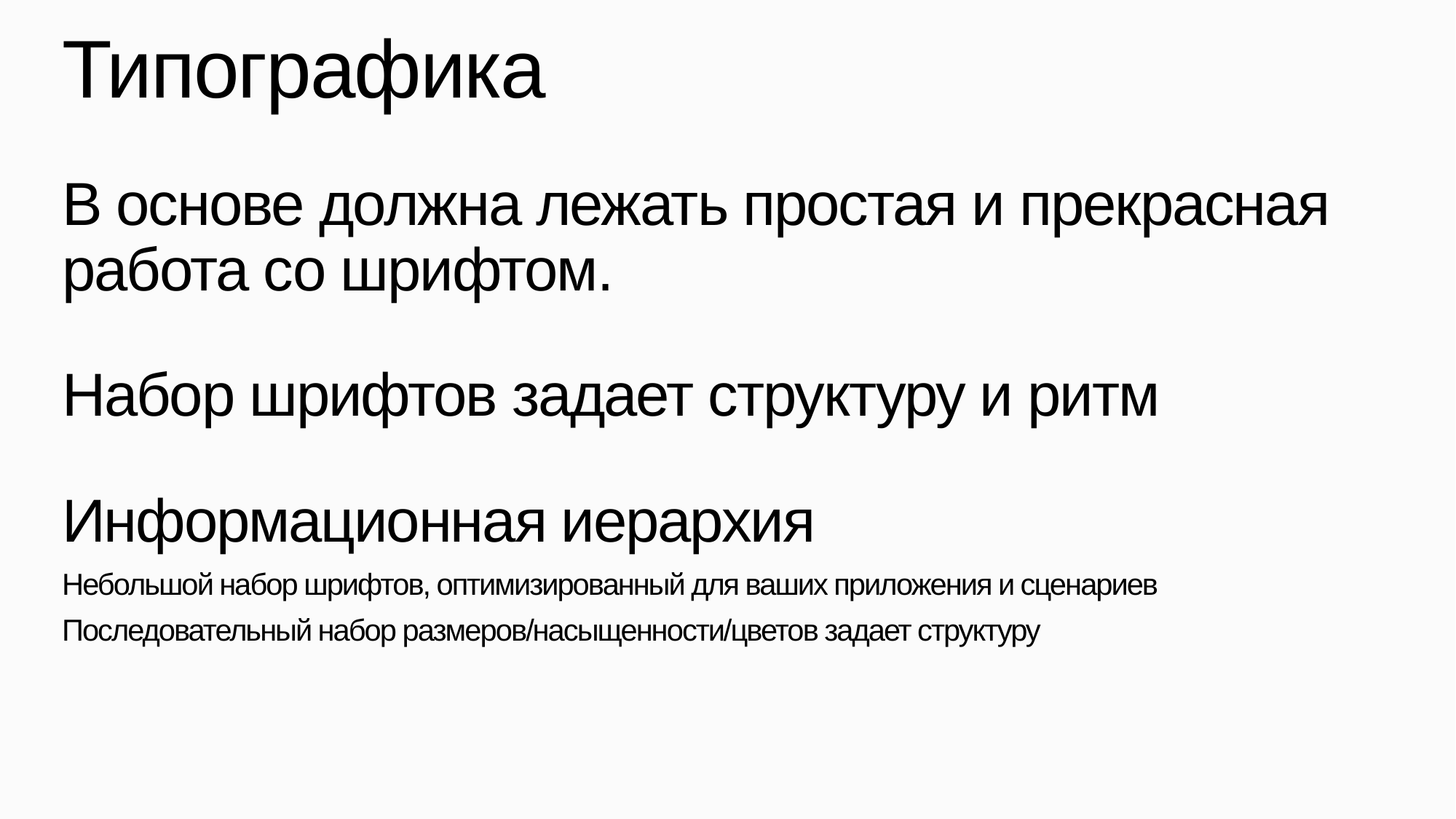

# Типографика
В основе должна лежать простая и прекрасная работа со шрифтом.

Набор шрифтов задает структуру и ритм

Информационная иерархия
Небольшой набор шрифтов, оптимизированный для ваших приложения и сценариев
Последовательный набор размеров/насыщенности/цветов задает структуру